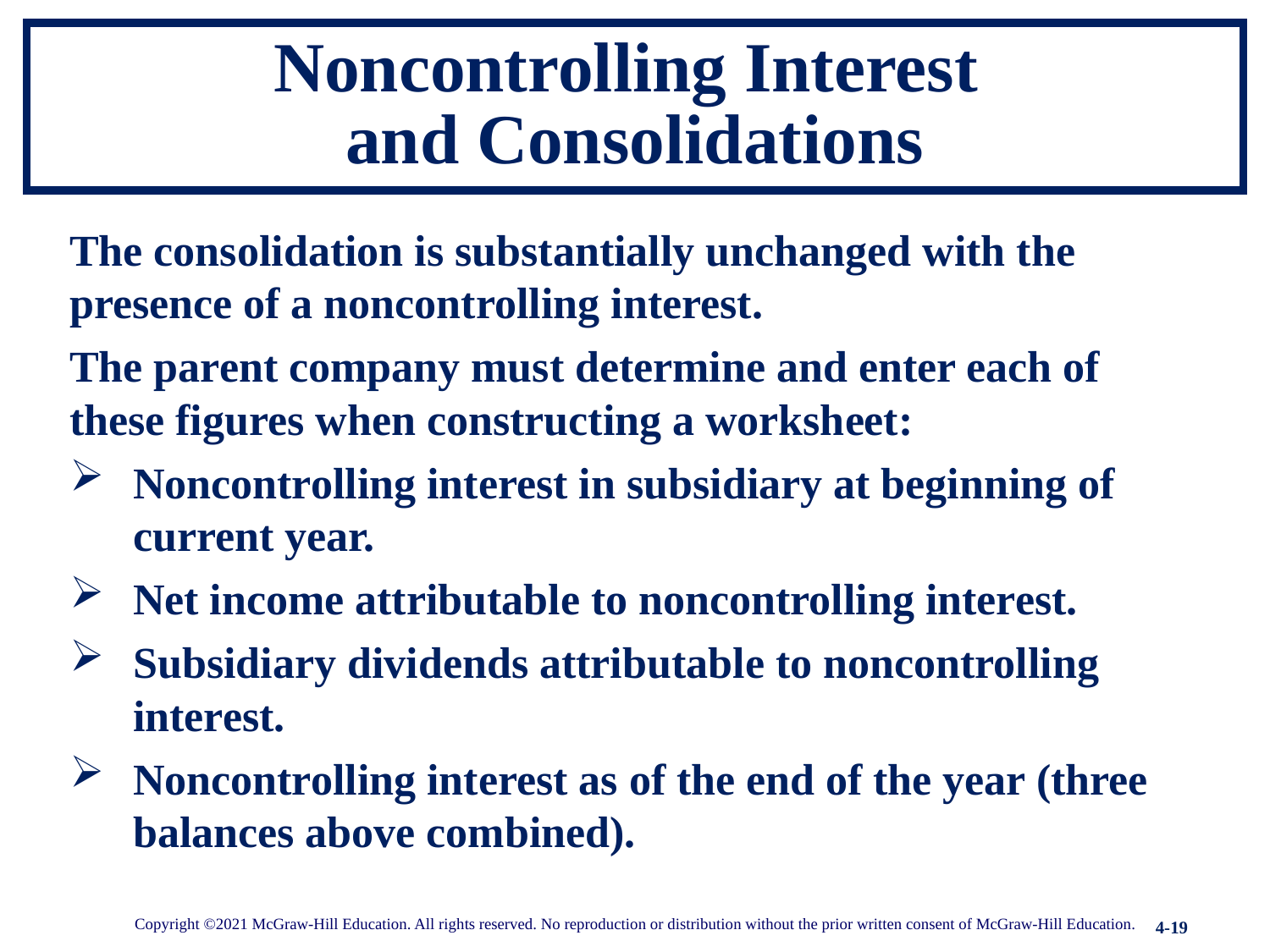

# Noncontrolling Interest and Consolidations
The consolidation is substantially unchanged with the presence of a noncontrolling interest.
The parent company must determine and enter each of these figures when constructing a worksheet:
Noncontrolling interest in subsidiary at beginning of current year.
Net income attributable to noncontrolling interest.
Subsidiary dividends attributable to noncontrolling interest.
Noncontrolling interest as of the end of the year (three balances above combined).
Copyright ©2021 McGraw-Hill Education. All rights reserved. No reproduction or distribution without the prior written consent of McGraw-Hill Education.
4-19